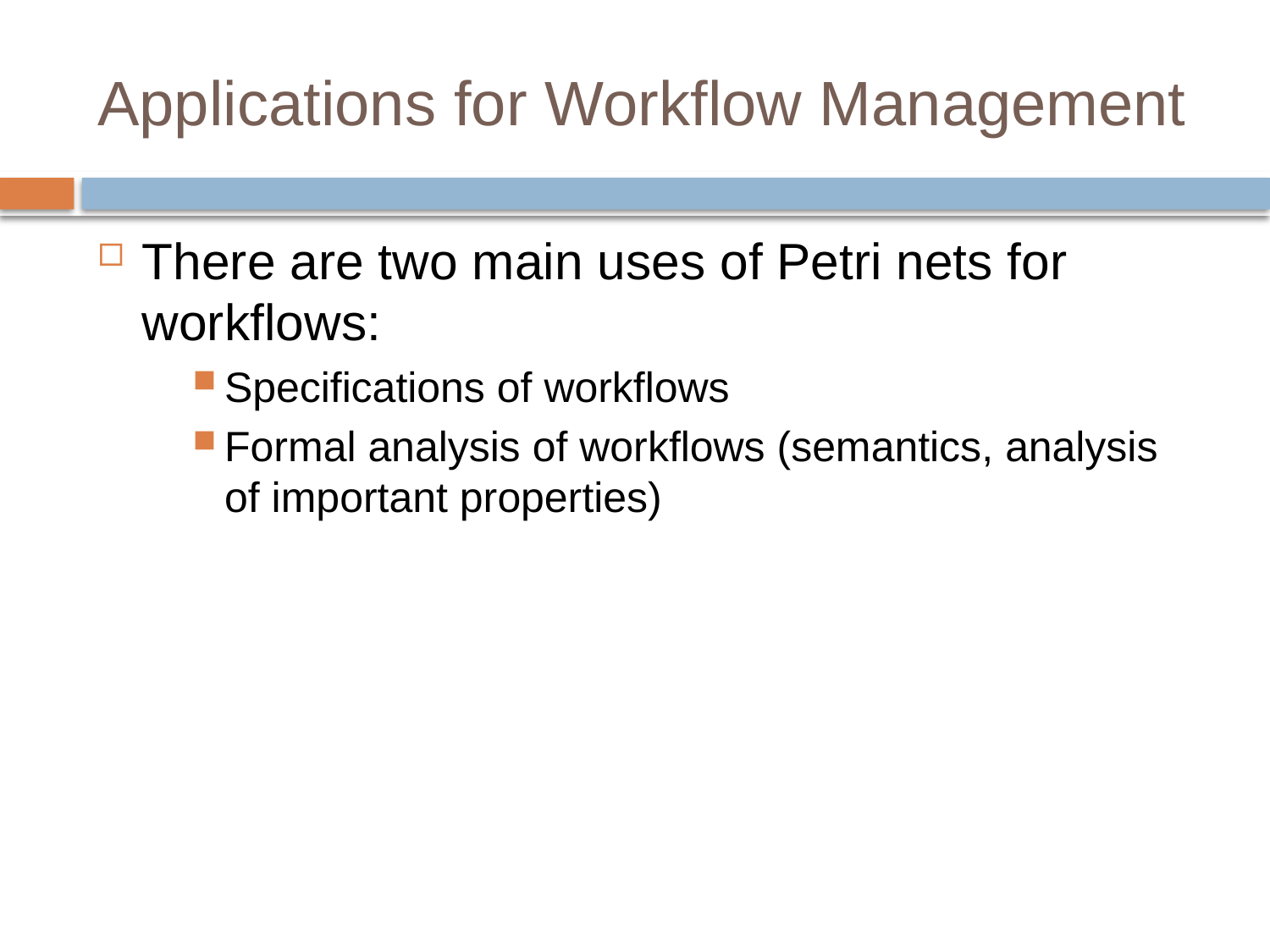

# Applications for Workflow Management
There are two main uses of Petri nets for workflows:
Specifications of workflows
Formal analysis of workflows (semantics, analysis of important properties)